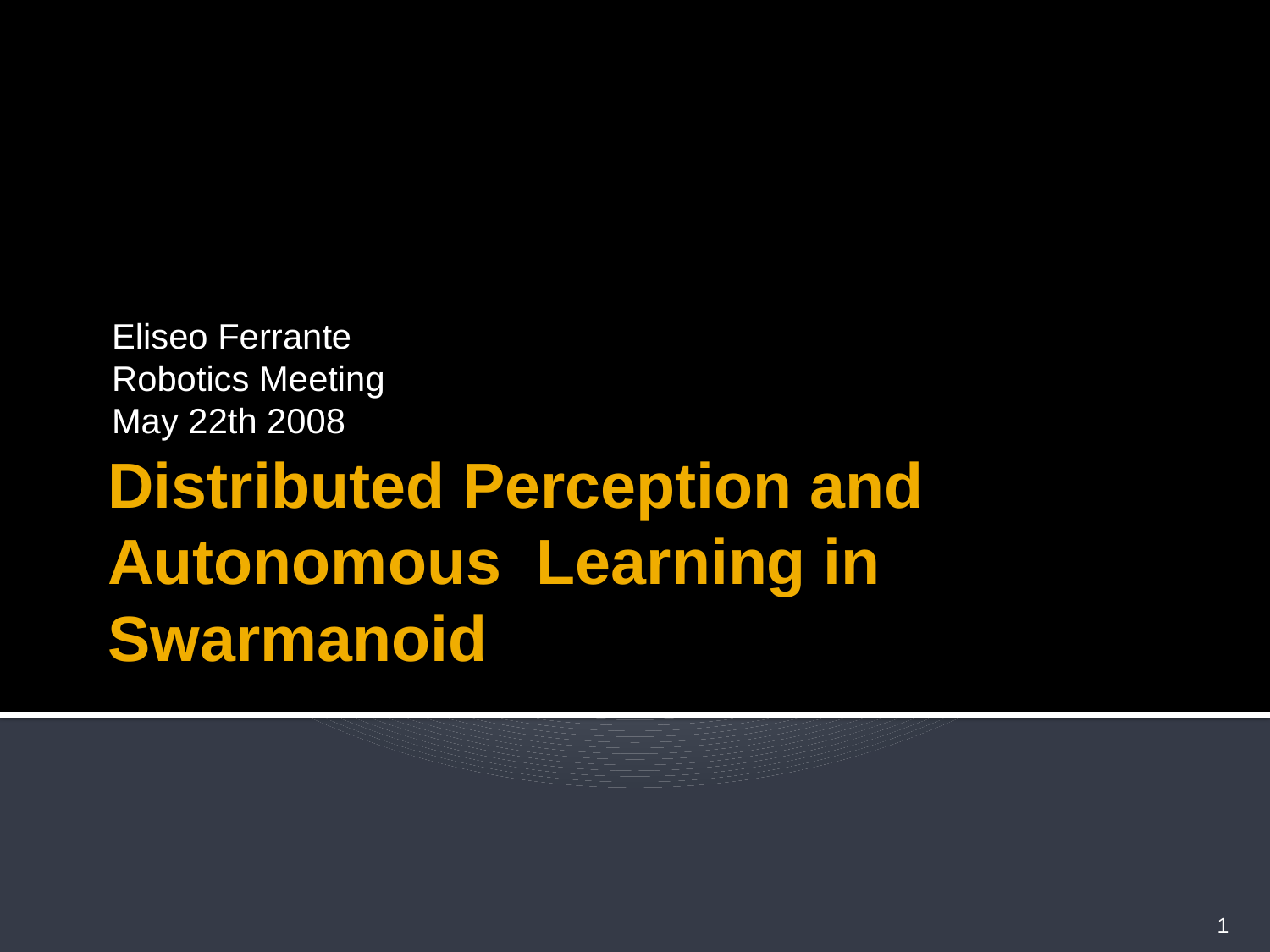

Eliseo Ferrante
Robotics Meeting
May 22th 2008
# Distributed Perception and Autonomous  Learning in Swarmanoid
1